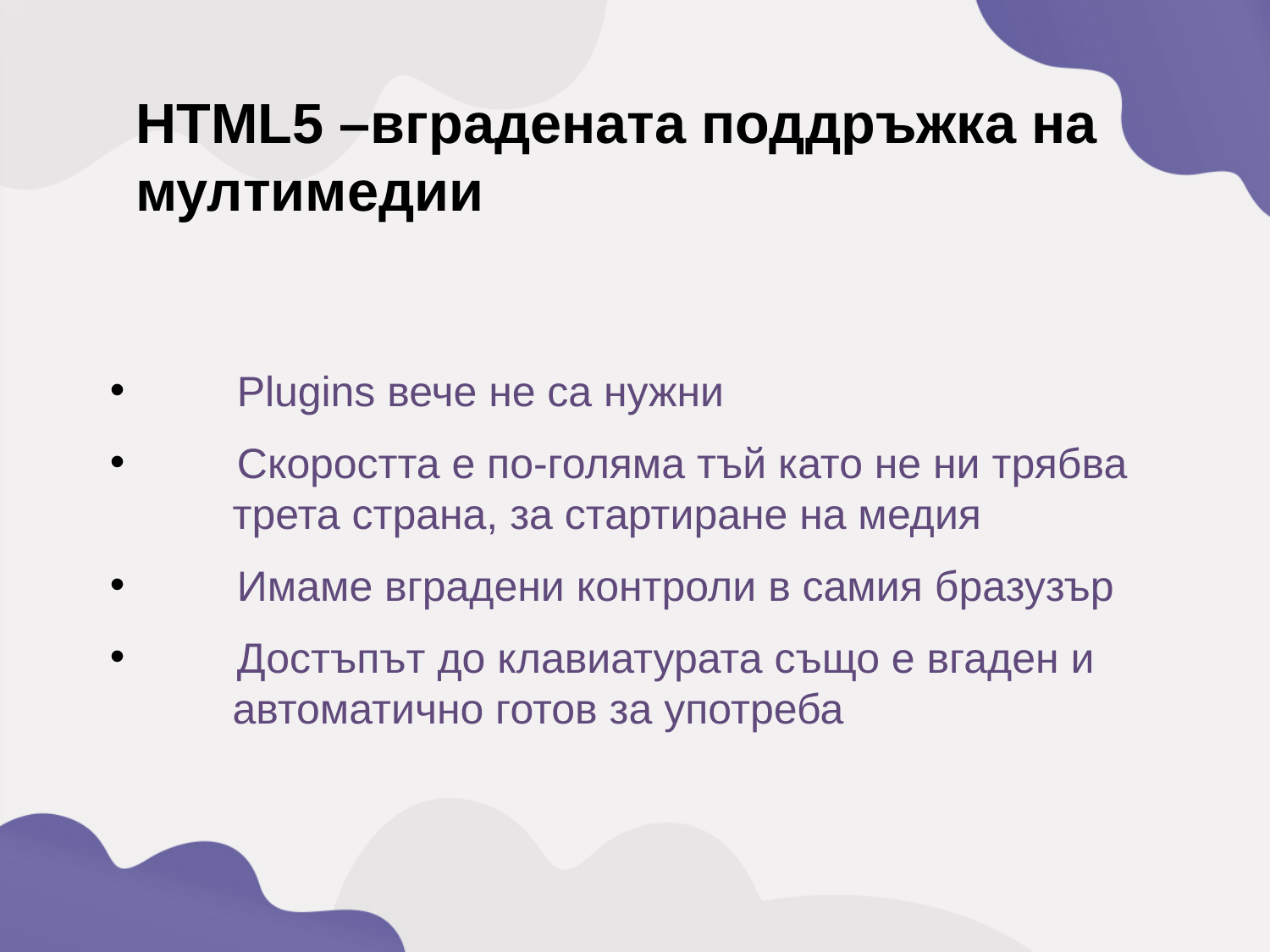

HTML5 –вградената поддръжка на мултимедии

	Plugins вече не са нужни
	Скоростта е по-голяма тъй като не ни трябва
     трета страна, за стартиране на медия
	Имаме вградени контроли в самия бразузър
	Достъпът до клавиатурата също е вгаден и
     автоматично готов за употреба